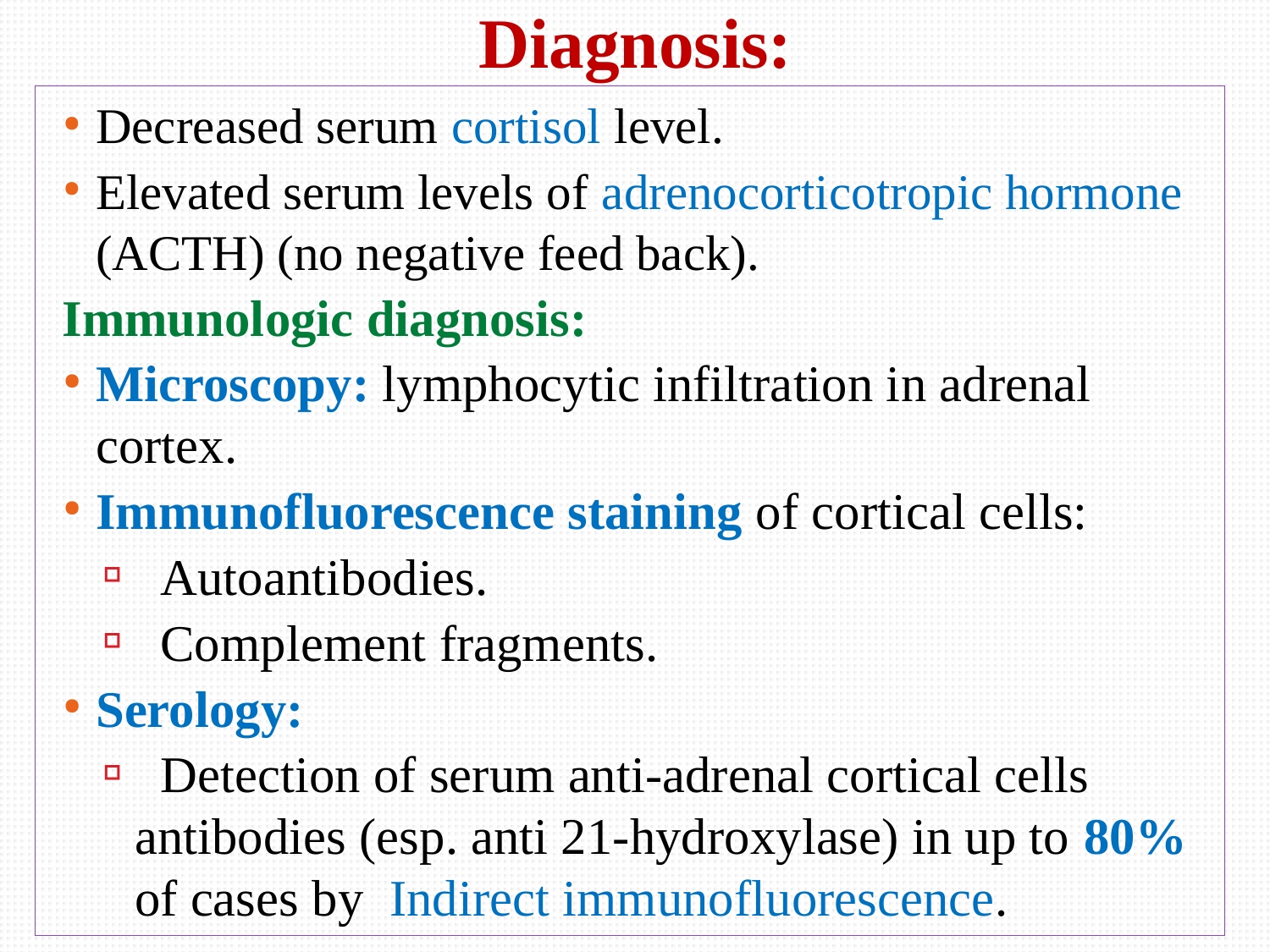

# Diagnosis:
Decreased serum cortisol level.
Elevated serum levels of adrenocorticotropic hormone (ACTH) (no negative feed back).
Immunologic diagnosis:
Microscopy: lymphocytic infiltration in adrenal cortex.
Immunofluorescence staining of cortical cells:
  Autoantibodies.
  Complement fragments.
Serology:
  Detection of serum anti-adrenal cortical cells antibodies (esp. anti 21-hydroxylase) in up to 80% of cases by  Indirect immunofluorescence.